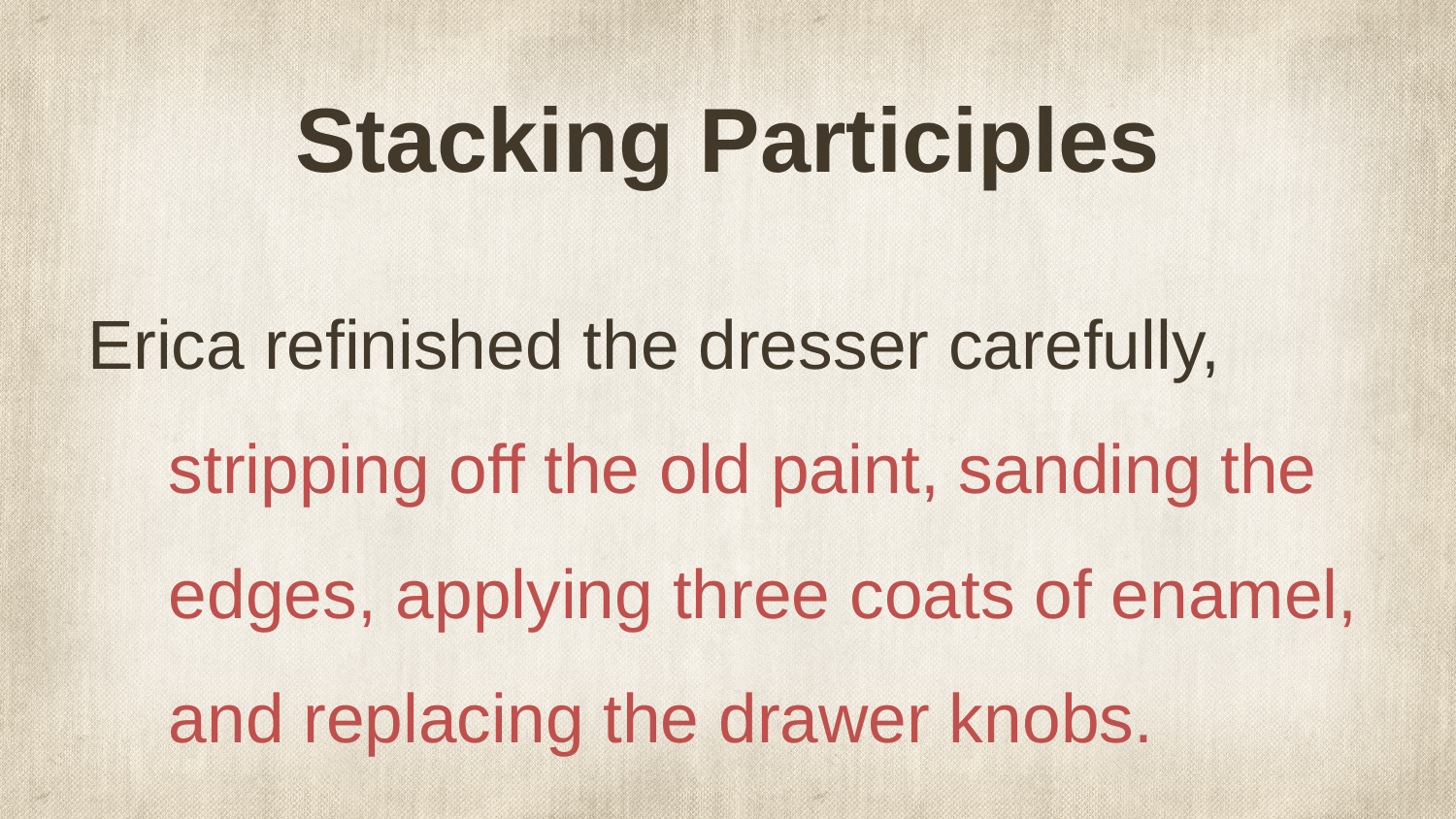

# Stacking Participles
Erica refinished the dresser carefully, stripping off the old paint, sanding the edges, applying three coats of enamel, and replacing the drawer knobs.